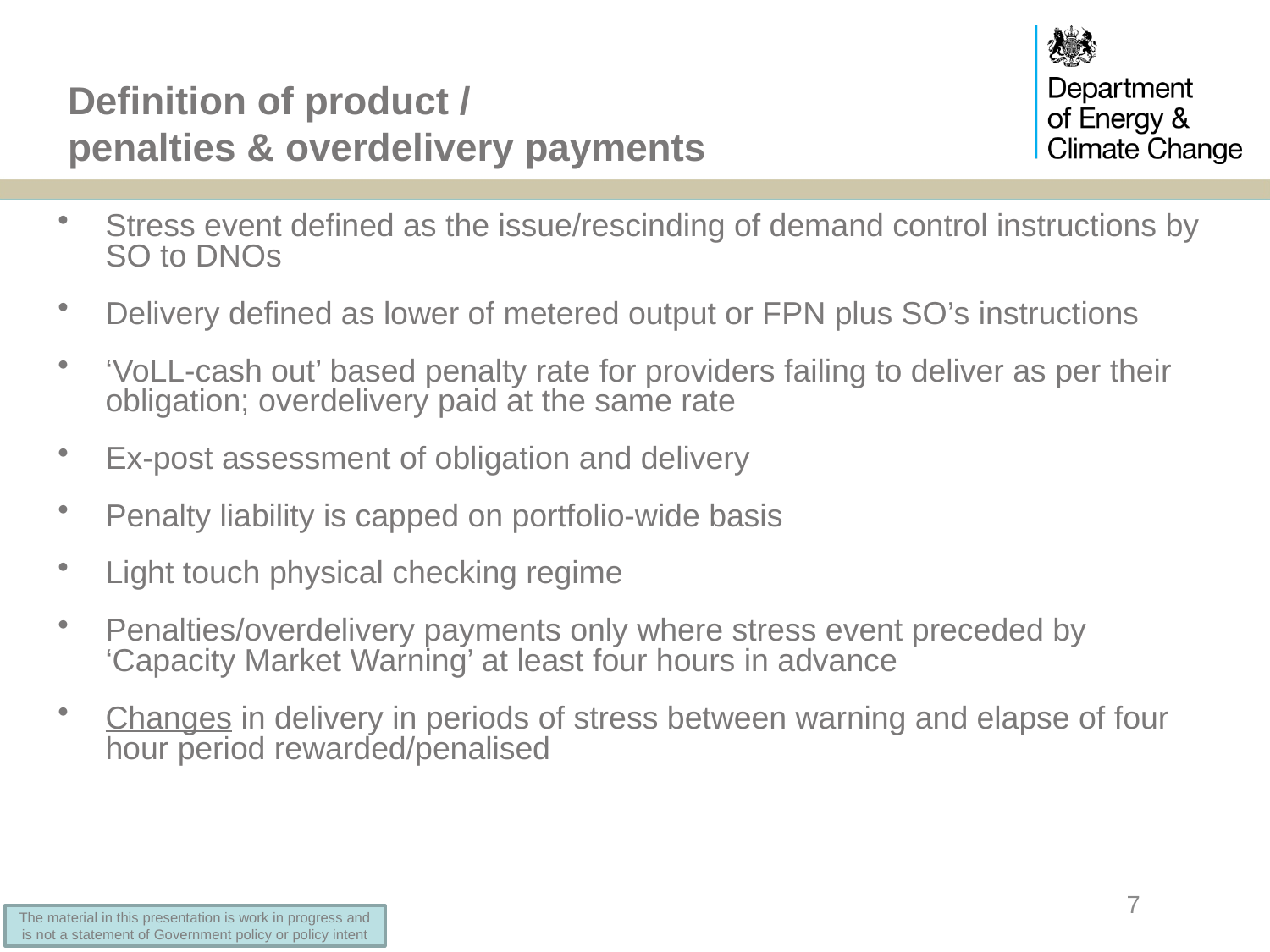

# Definition of product / penalties & overdelivery payments
Stress event defined as the issue/rescinding of demand control instructions by SO to DNOs

Delivery defined as lower of metered output or FPN plus SO’s instructions

‘VoLL-cash out’ based penalty rate for providers failing to deliver as per their obligation; overdelivery paid at the same rate

Ex-post assessment of obligation and delivery

Penalty liability is capped on portfolio-wide basis

Light touch physical checking regime

Penalties/overdelivery payments only where stress event preceded by ‘Capacity Market Warning’ at least four hours in advance

Changes in delivery in periods of stress between warning and elapse of four hour period rewarded/penalised

7
The material in this presentation is work in progress and is not a statement of Government policy or policy intent